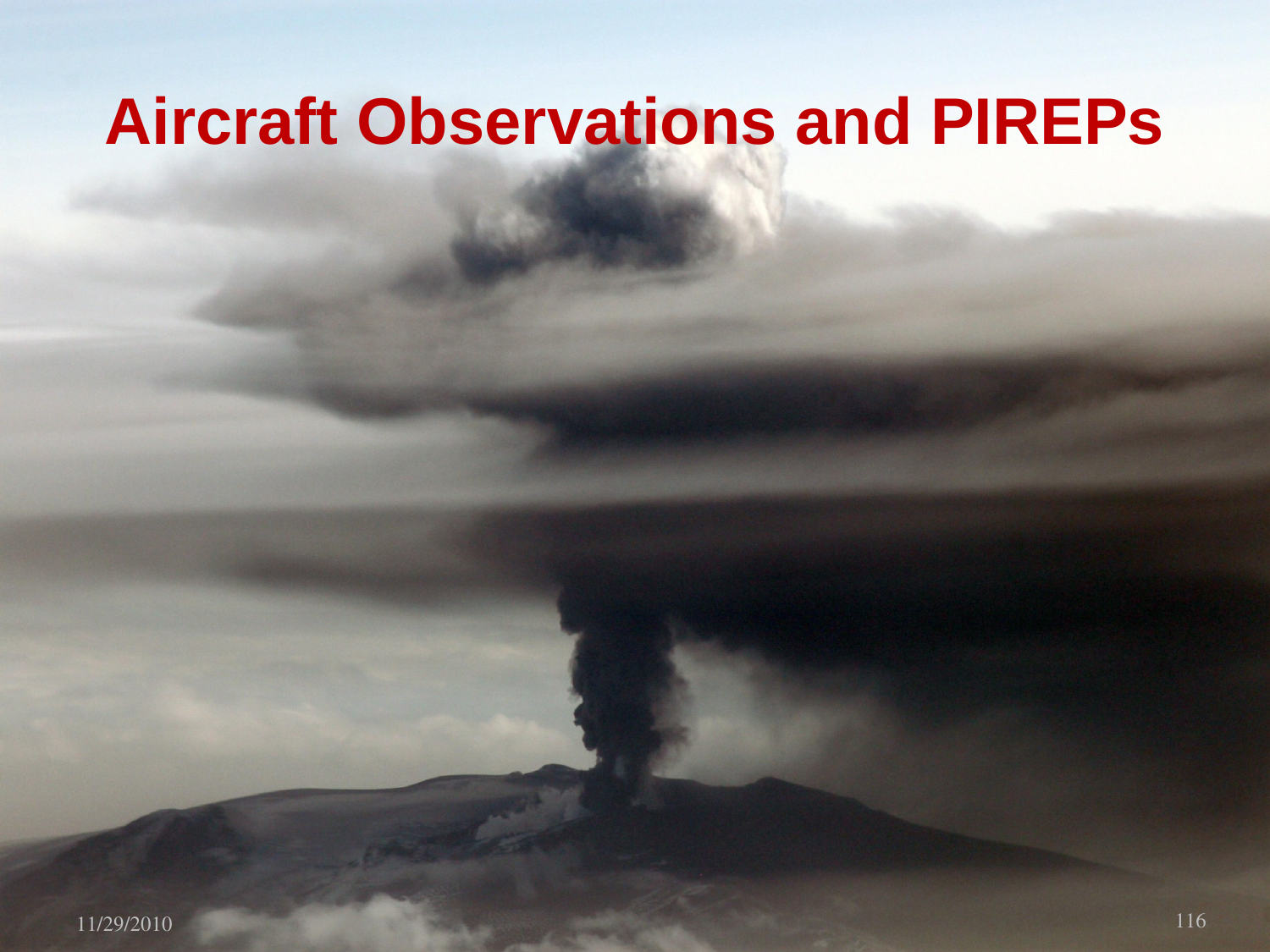

# Aircraft Observations and PIREPs
11/29/2010
116